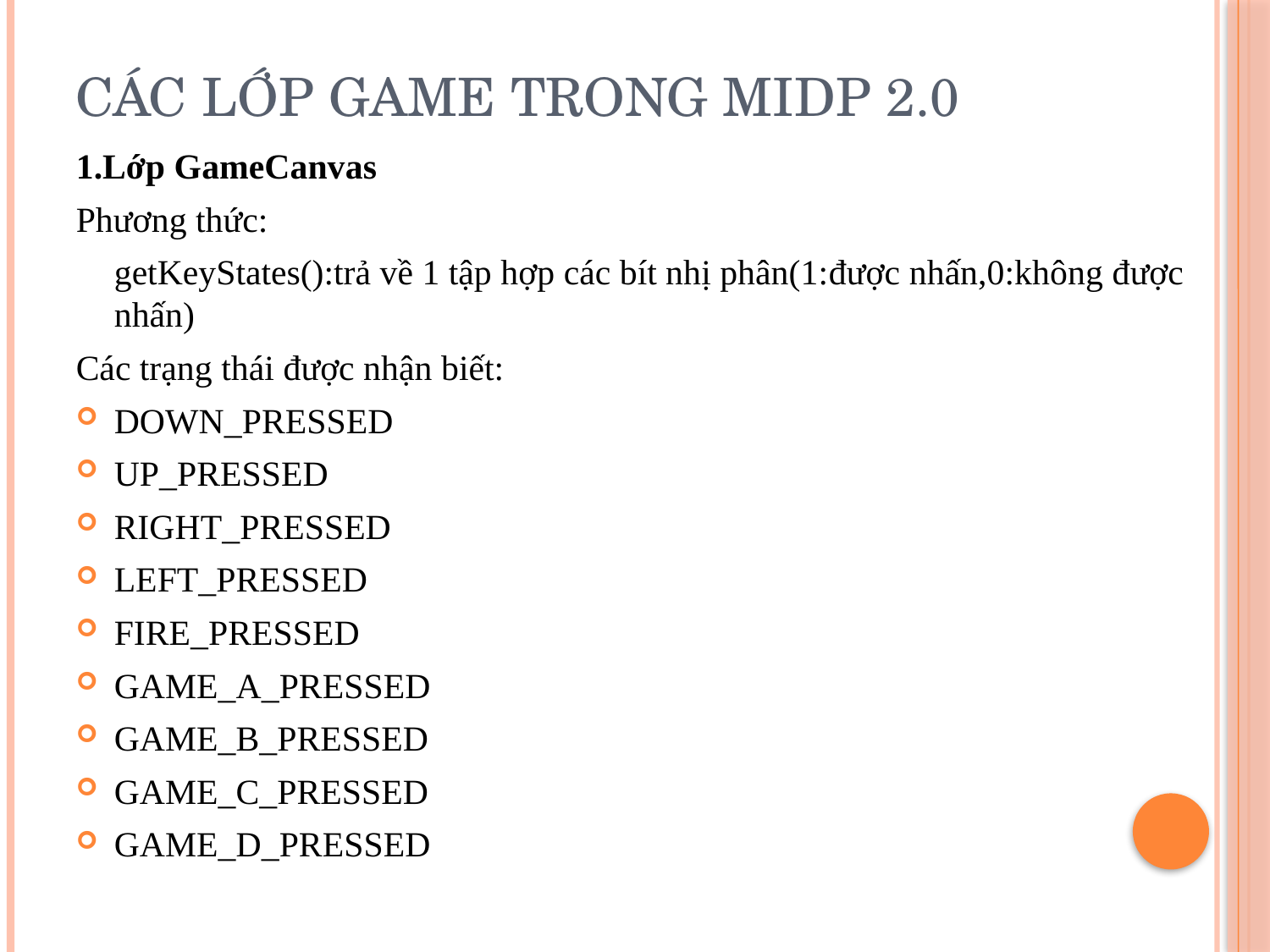

# Các lớp game trong midp 2.0
1.Lớp GameCanvas
Phương thức:
	getKeyStates():trả về 1 tập hợp các bít nhị phân(1:được nhấn,0:không được nhấn)
Các trạng thái được nhận biết:
DOWN_PRESSED
UP_PRESSED
RIGHT_PRESSED
LEFT_PRESSED
FIRE_PRESSED
GAME_A_PRESSED
GAME_B_PRESSED
GAME_C_PRESSED
GAME_D_PRESSED